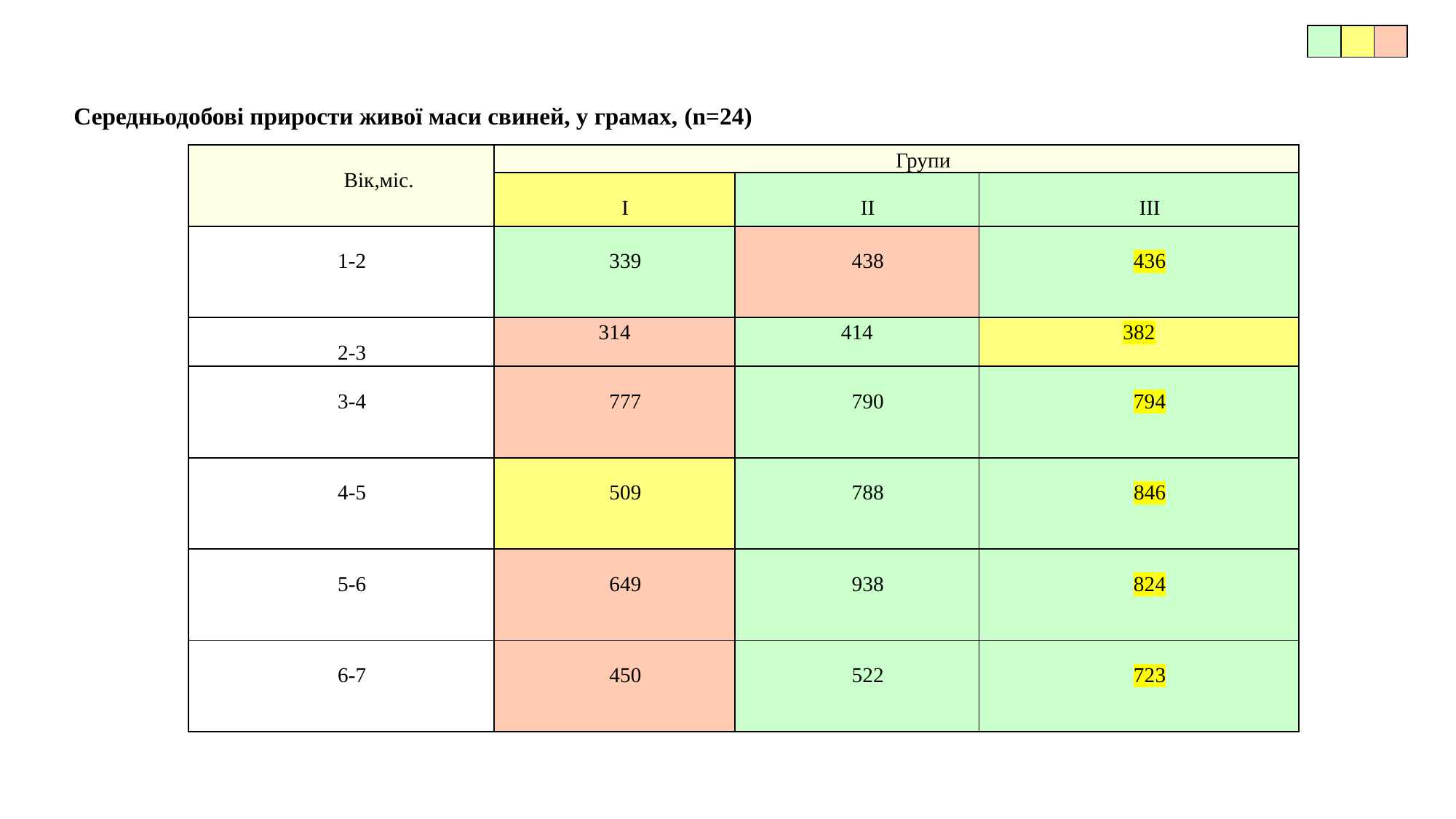

|  |  |  |
| --- | --- | --- |
Середньодобові прирости живої маси свиней, у грамах, (n=24)
| Вік,міс. | Групи |  |  |
| --- | --- | --- | --- |
|  | І | ІІ | ІІІ |
| 1-2 | 339 | 438 | 436 |
| 2-3 | 314 | 414 | 382 |
| 3-4 | 777 | 790 | 794 |
| 4-5 | 509 | 788 | 846 |
| 5-6 | 649 | 938 | 824 |
| 6-7 | 450 | 522 | 723 |